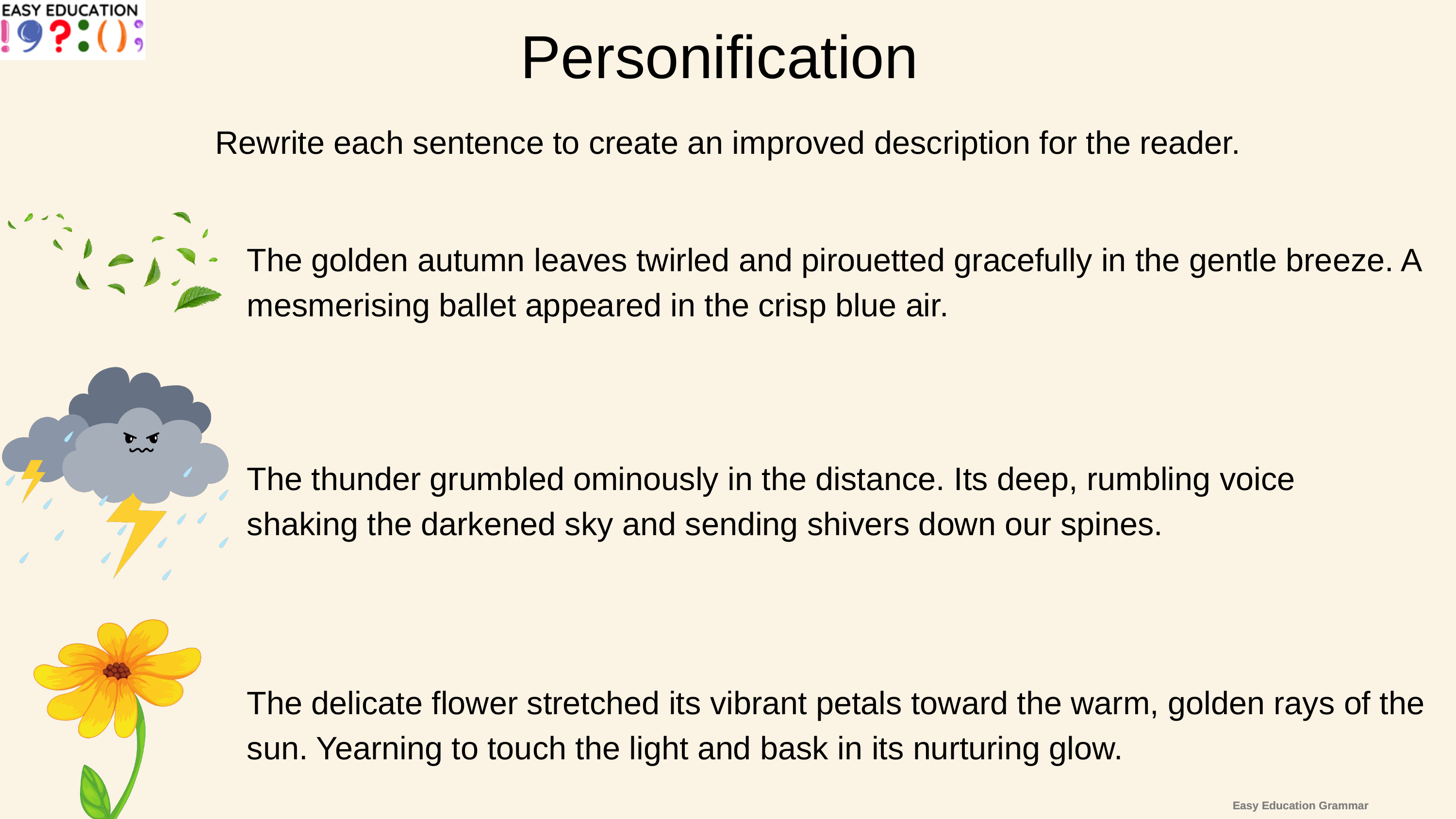

Personification
Rewrite each sentence to create an improved description for the reader.

The golden autumn leaves twirled and pirouetted gracefully in the gentle breeze. A mesmerising ballet appeared in the crisp blue air.

The thunder grumbled ominously in the distance. Its deep, rumbling voice shaking the darkened sky and sending shivers down our spines.

The delicate flower stretched its vibrant petals toward the warm, golden rays of the sun. Yearning to touch the light and bask in its nurturing glow.